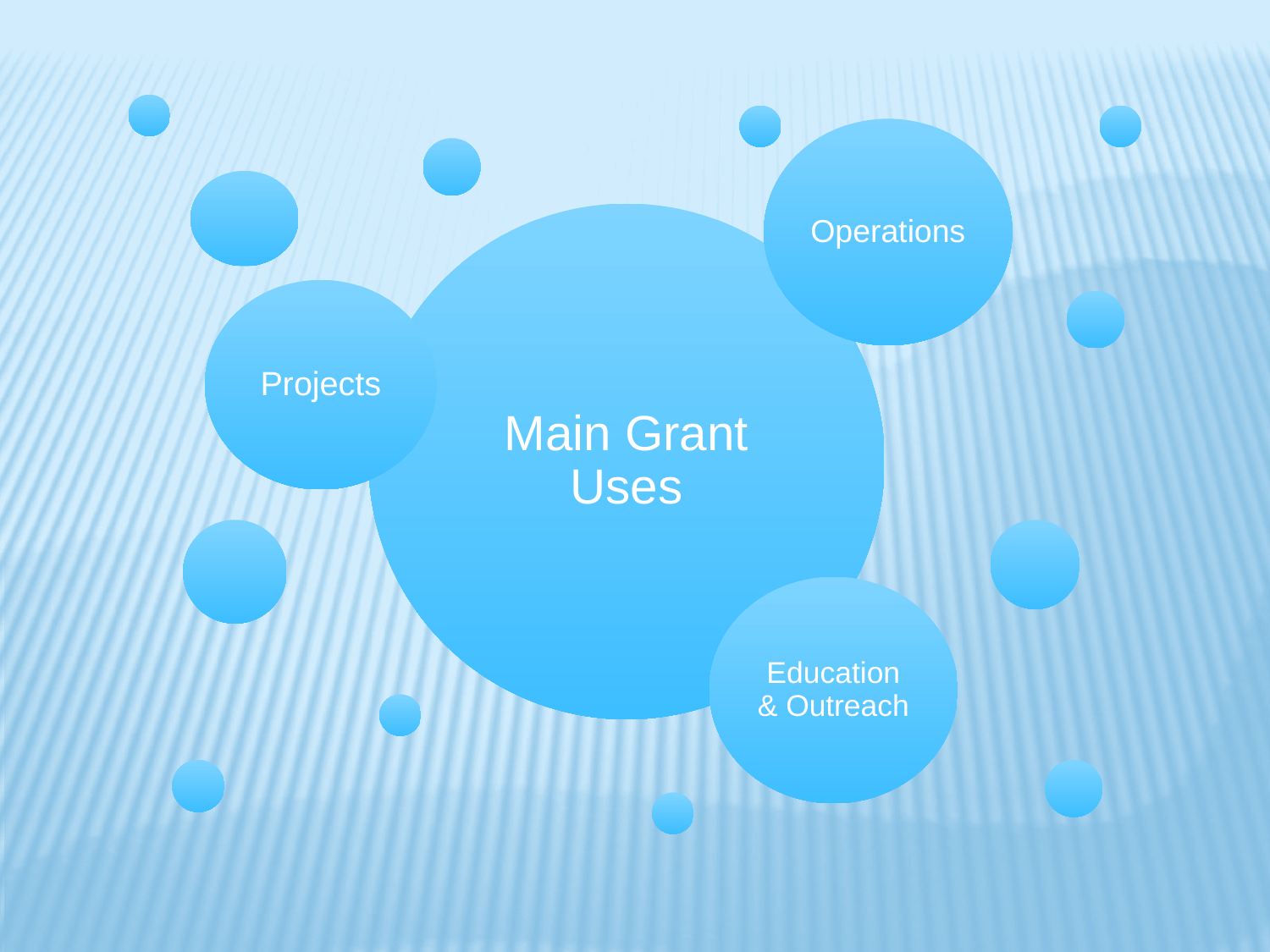

Operations

Main Grant Uses

Projects

Education & Outreach